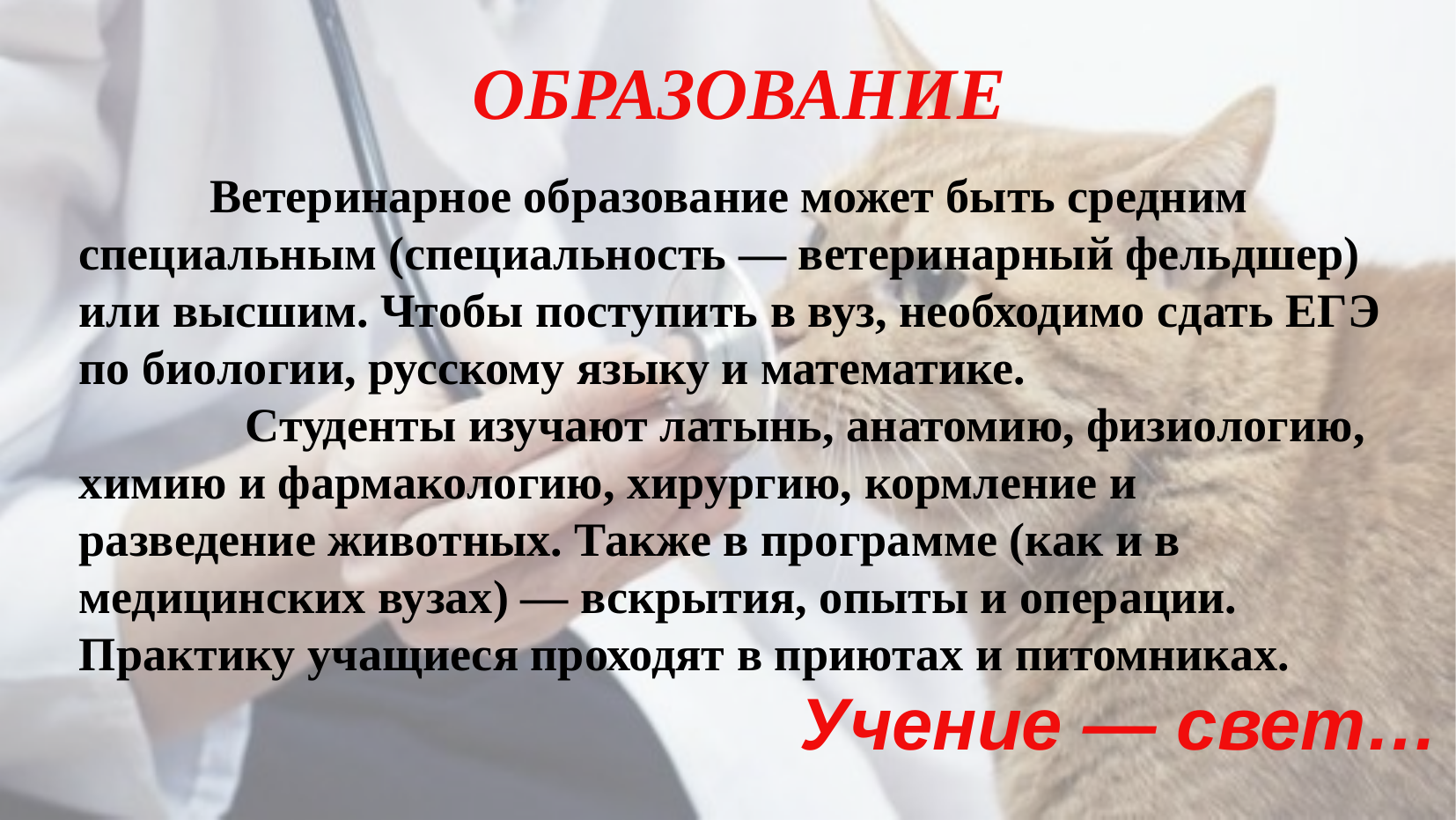

ОБРАЗОВАНИЕ
           Ветеринарное образование может быть средним специальным (специальность — ветеринарный фельдшер) или высшим. Чтобы поступить в вуз, необходимо сдать ЕГЭ по биологии, русскому языку и математике.
              Студенты изучают латынь, анатомию, физиологию, химию и фармакологию, хирургию, кормление и разведение животных. Также в программе (как и в медицинских вузах) — вскрытия, опыты и операции. Практику учащиеся проходят в приютах и питомниках.
Учение — свет…